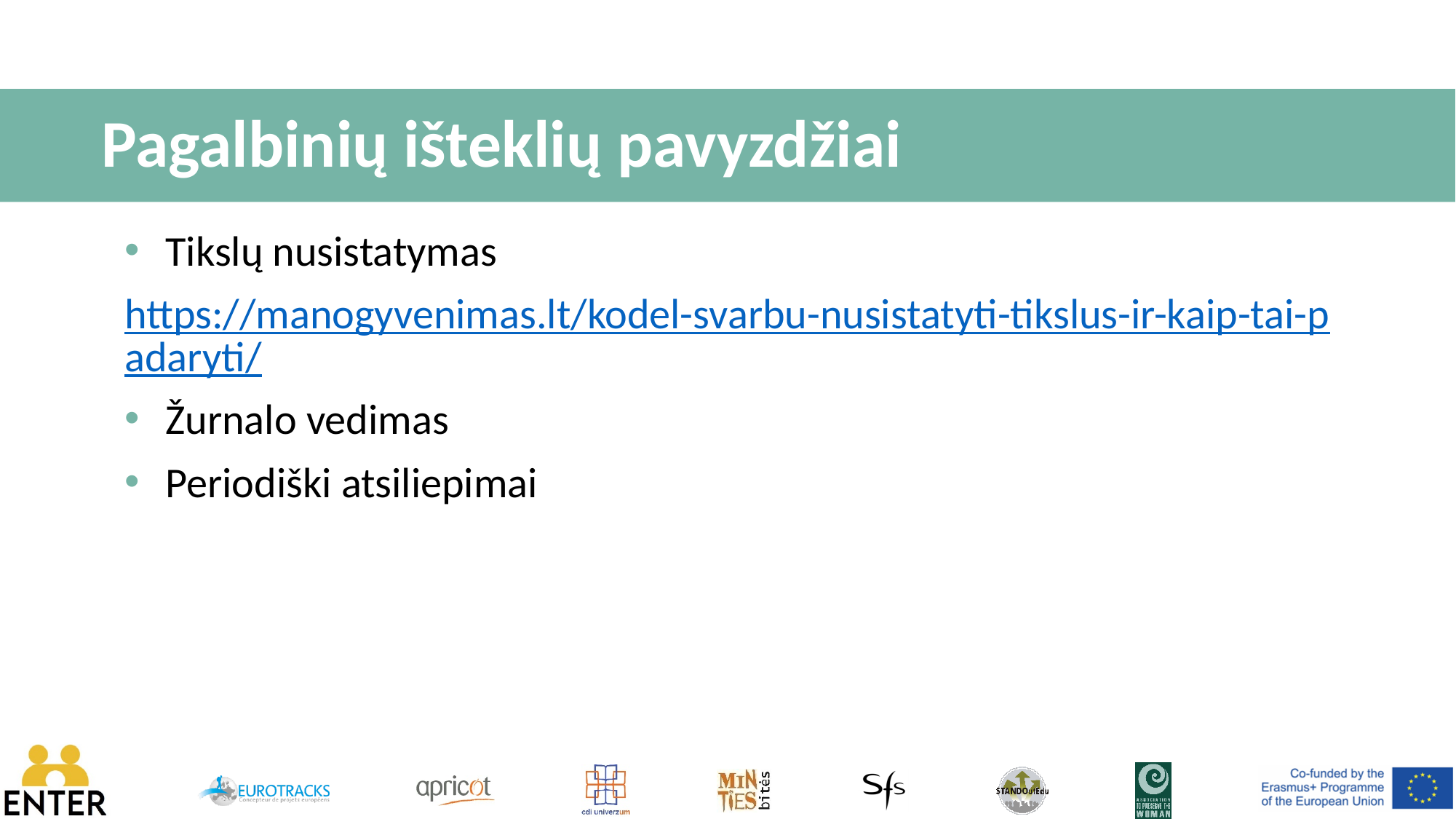

# Pagalbinių išteklių pavyzdžiai
Tikslų nusistatymas
https://manogyvenimas.lt/kodel-svarbu-nusistatyti-tikslus-ir-kaip-tai-padaryti/
Žurnalo vedimas
Periodiški atsiliepimai